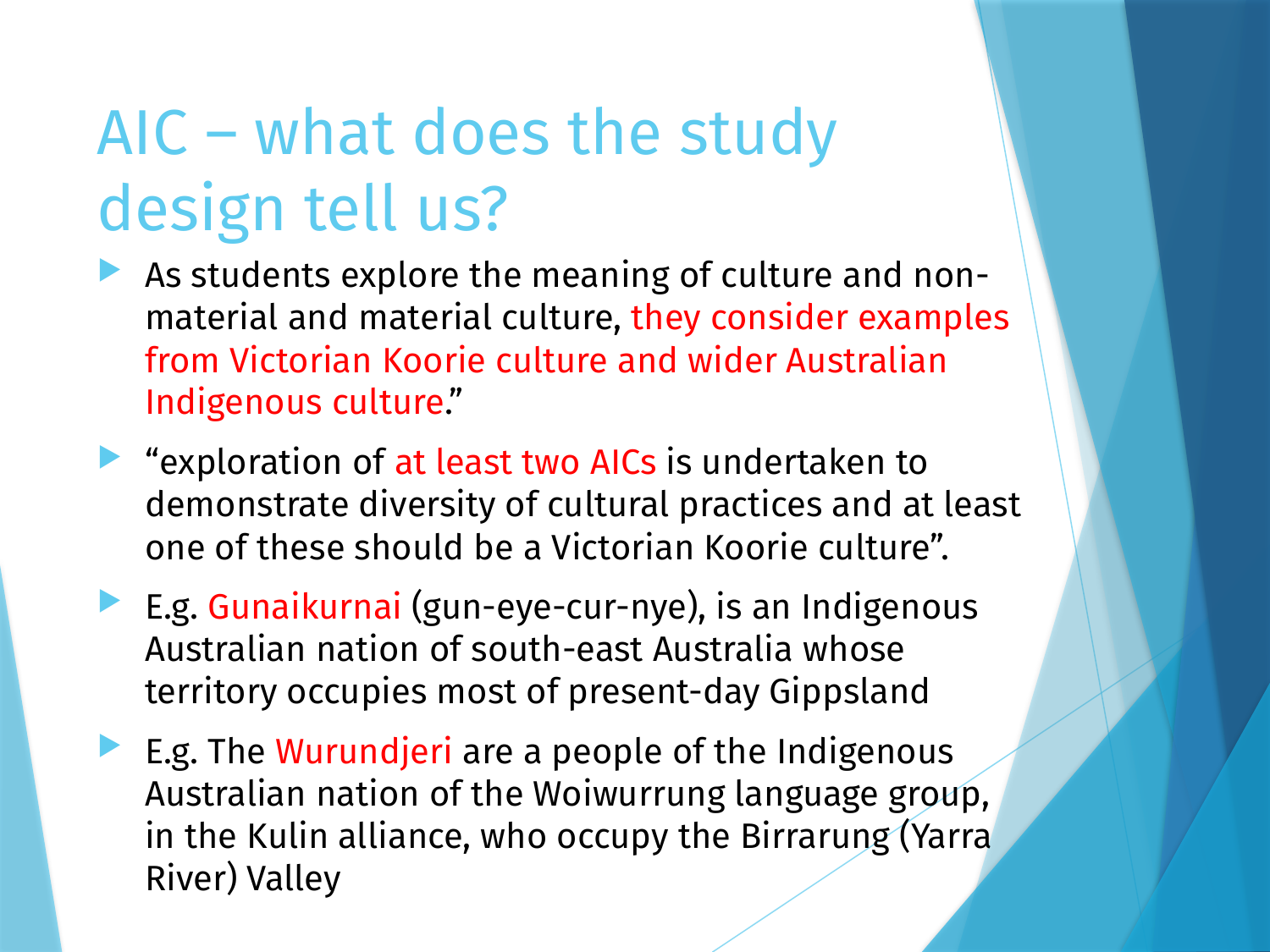

# AIC – what does the study design tell us?
As students explore the meaning of culture and non-material and material culture, they consider examples from Victorian Koorie culture and wider Australian Indigenous culture.”
“exploration of at least two AICs is undertaken to demonstrate diversity of cultural practices and at least one of these should be a Victorian Koorie culture”.
E.g. Gunaikurnai (gun-eye-cur-nye), is an Indigenous Australian nation of south-east Australia whose territory occupies most of present-day Gippsland
E.g. The Wurundjeri are a people of the Indigenous Australian nation of the Woiwurrung language group, in the Kulin alliance, who occupy the Birrarung (Yarra River) Valley